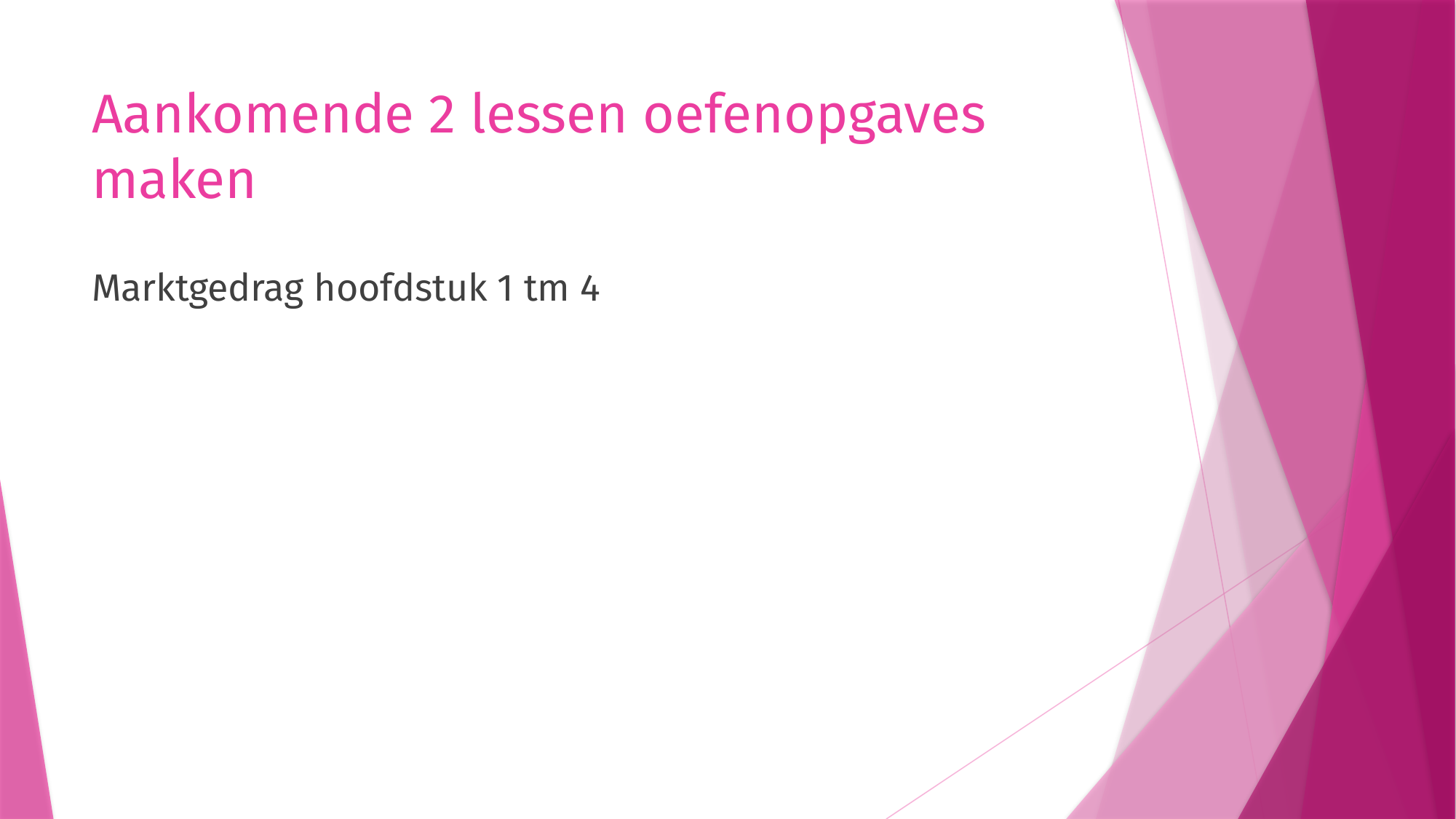

# Aankomende 2 lessen oefenopgaves maken
Marktgedrag hoofdstuk 1 tm 4